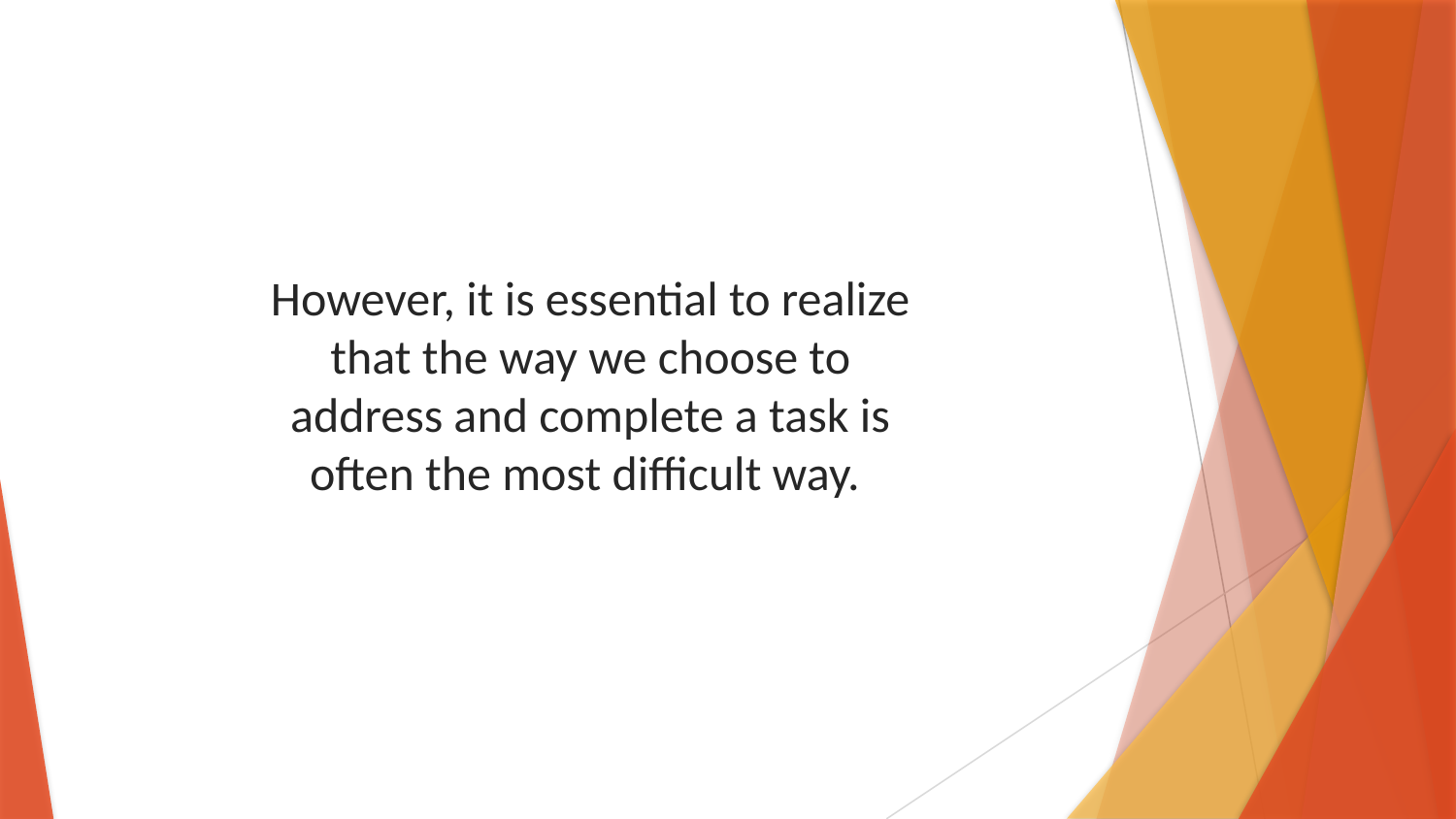

However, it is essential to realize that the way we choose to address and complete a task is often the most difficult way.